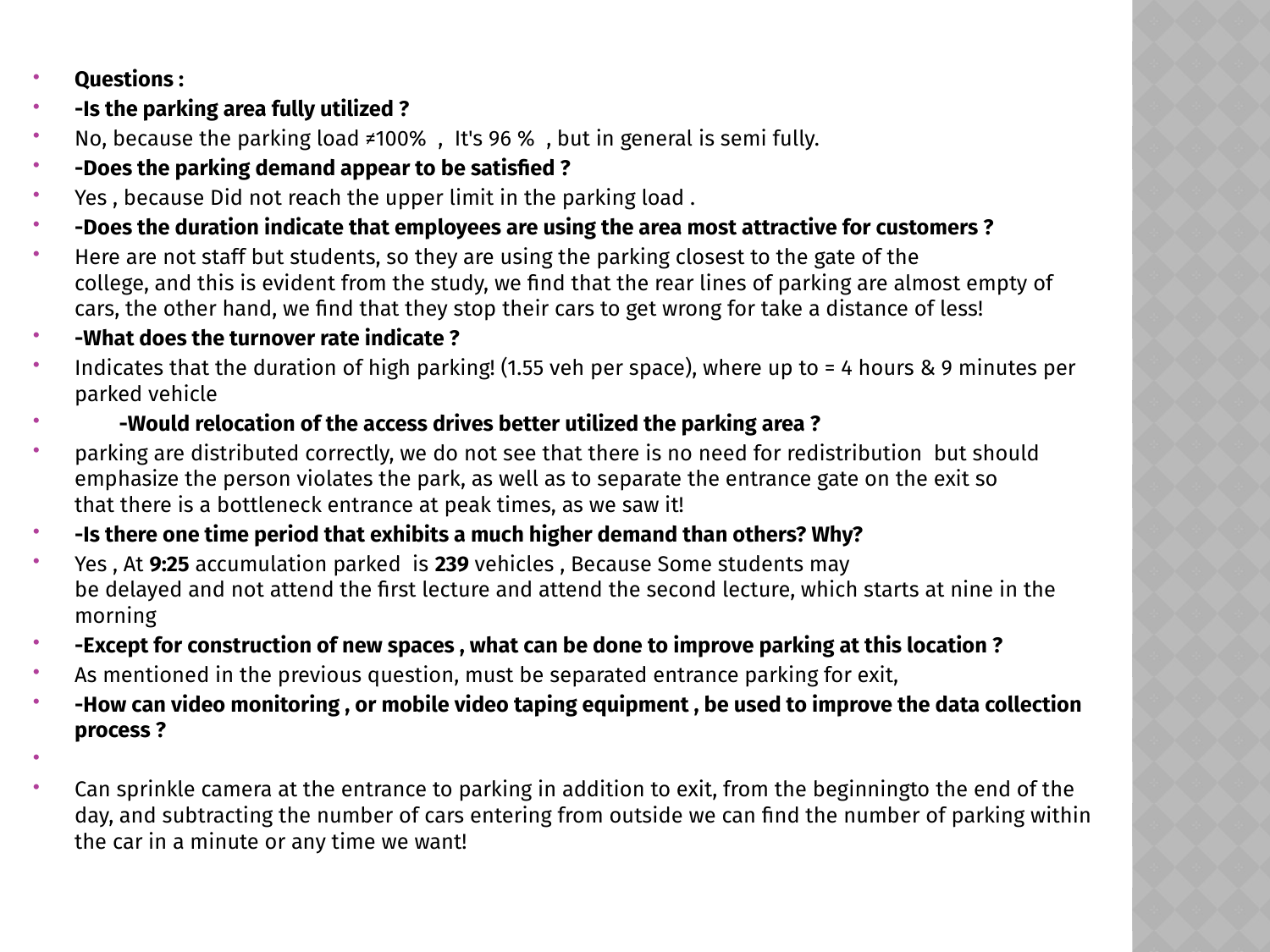

Questions :
-Is the parking area fully utilized ?
No, because the parking load ≠100%  ,  It's 96 %  , but in general is semi fully.
-Does the parking demand appear to be satisfied ?
Yes , because Did not reach the upper limit in the parking load .
-Does the duration indicate that employees are using the area most attractive for customers ?
Here are not staff but students, so they are using the parking closest to the gate of the college, and this is evident from the study, we find that the rear lines of parking are almost empty of cars, the other hand, we find that they stop their cars to get wrong for take a distance of less!
-What does the turnover rate indicate ?
Indicates that the duration of high parking! (1.55 veh per space), where up to = 4 hours & 9 minutes per parked vehicle
		-Would relocation of the access drives better utilized the parking area ?
parking are distributed correctly, we do not see that there is no need for redistribution  but should emphasize the person violates the park, as well as to separate the entrance gate on the exit so that there is a bottleneck entrance at peak times, as we saw it!
-Is there one time period that exhibits a much higher demand than others? Why?
Yes , At 9:25 accumulation parked  is 239 vehicles , Because Some students may be delayed and not attend the first lecture and attend the second lecture, which starts at nine in the morning
-Except for construction of new spaces , what can be done to improve parking at this location ?
As mentioned in the previous question, must be separated entrance parking for exit,
-How can video monitoring , or mobile video taping equipment , be used to improve the data collection process ?

Can sprinkle camera at the entrance to parking in addition to exit, from the beginningto the end of the day, and subtracting the number of cars entering from outside we can find the number of parking within the car in a minute or any time we want!
#